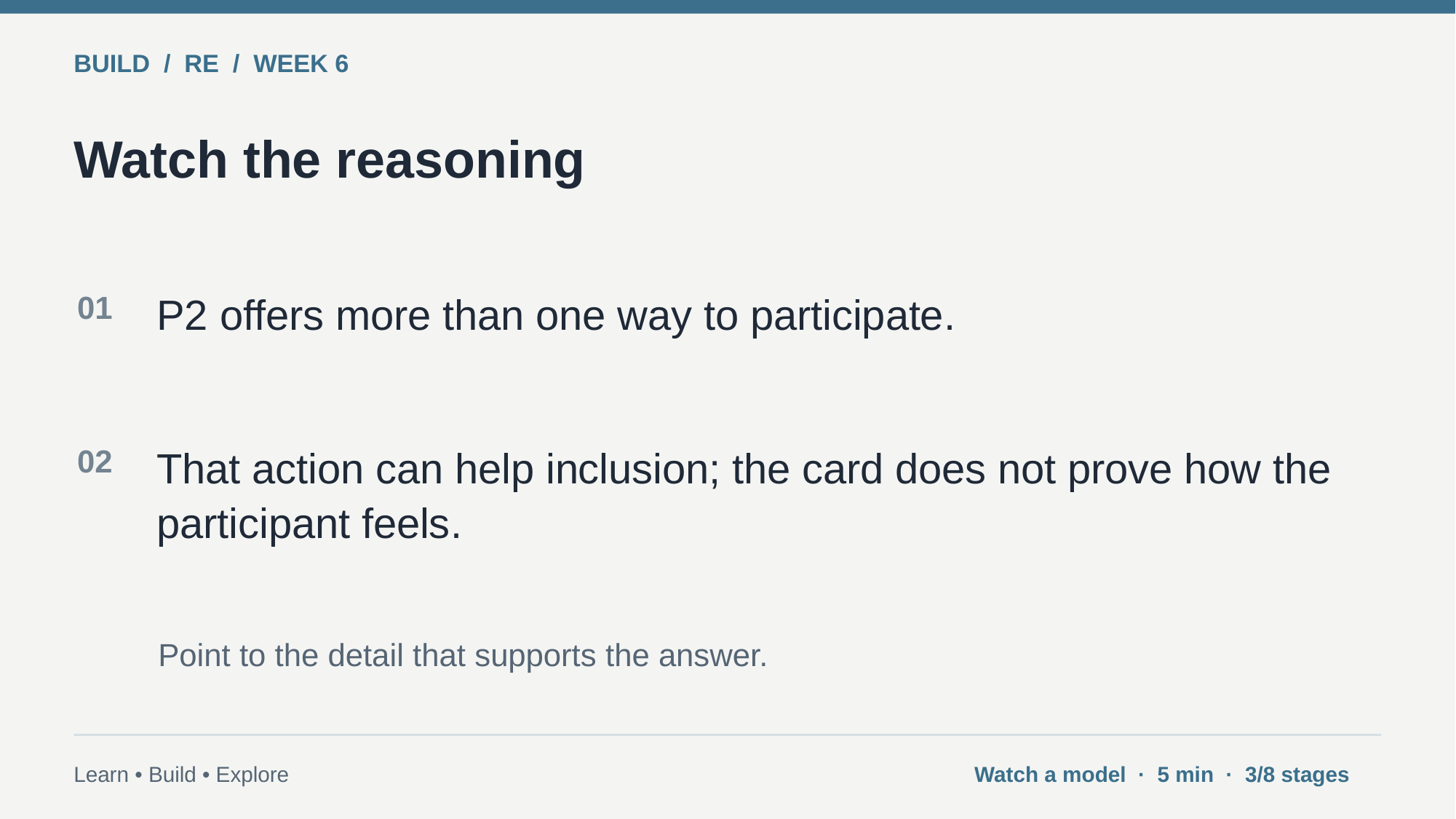

BUILD  /  RE  /  WEEK 6
Watch the reasoning
01
P2 offers more than one way to participate.
02
That action can help inclusion; the card does not prove how the participant feels.
Point to the detail that supports the answer.

Learn • Build • Explore
Watch a model  ·  5 min  ·  3/8 stages